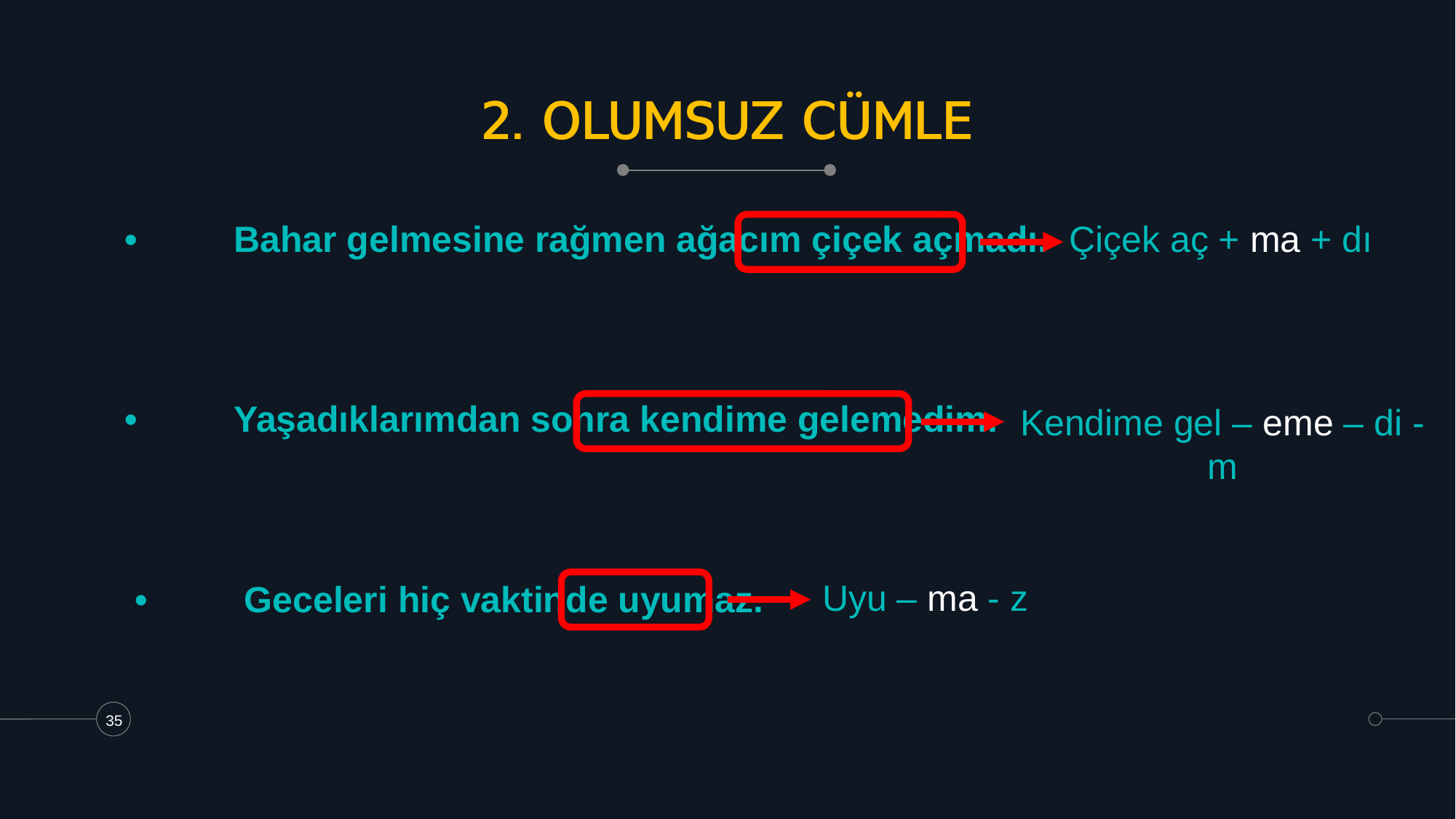

# 2. OLUMSUZ CÜMLE
Çiçek aç + ma + dı

•	Bahar gelmesine rağmen ağacım çiçek açmadı.

Kendime gel – eme – di -m
•	Yaşadıklarımdan sonra kendime gelemedim.
Uyu – ma - z

•	Geceleri hiç vaktinde uyumaz.
35